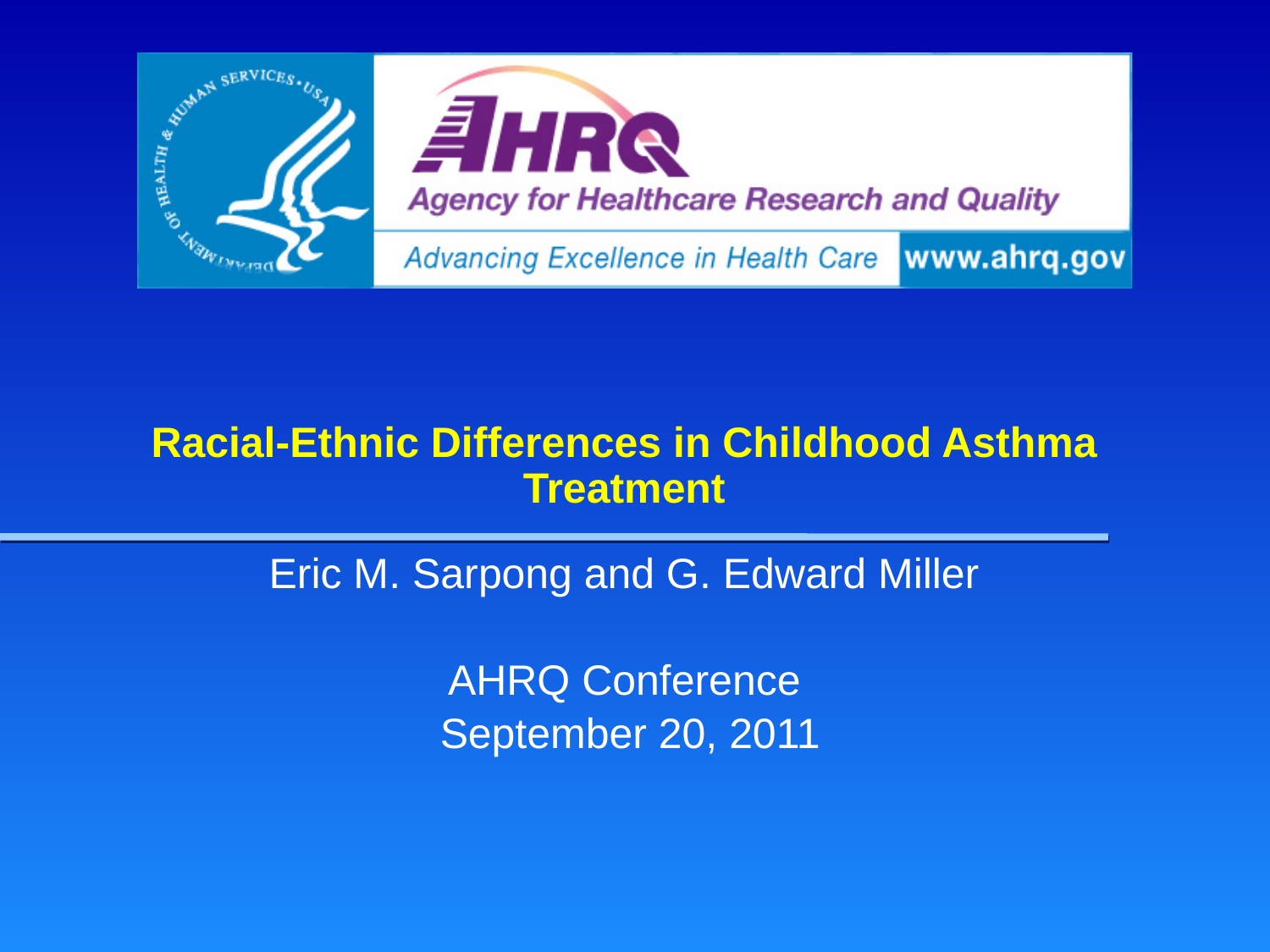

# Racial-Ethnic Differences in Childhood Asthma Treatment
Eric M. Sarpong and G. Edward Miller

AHRQ Conference
September 20, 2011